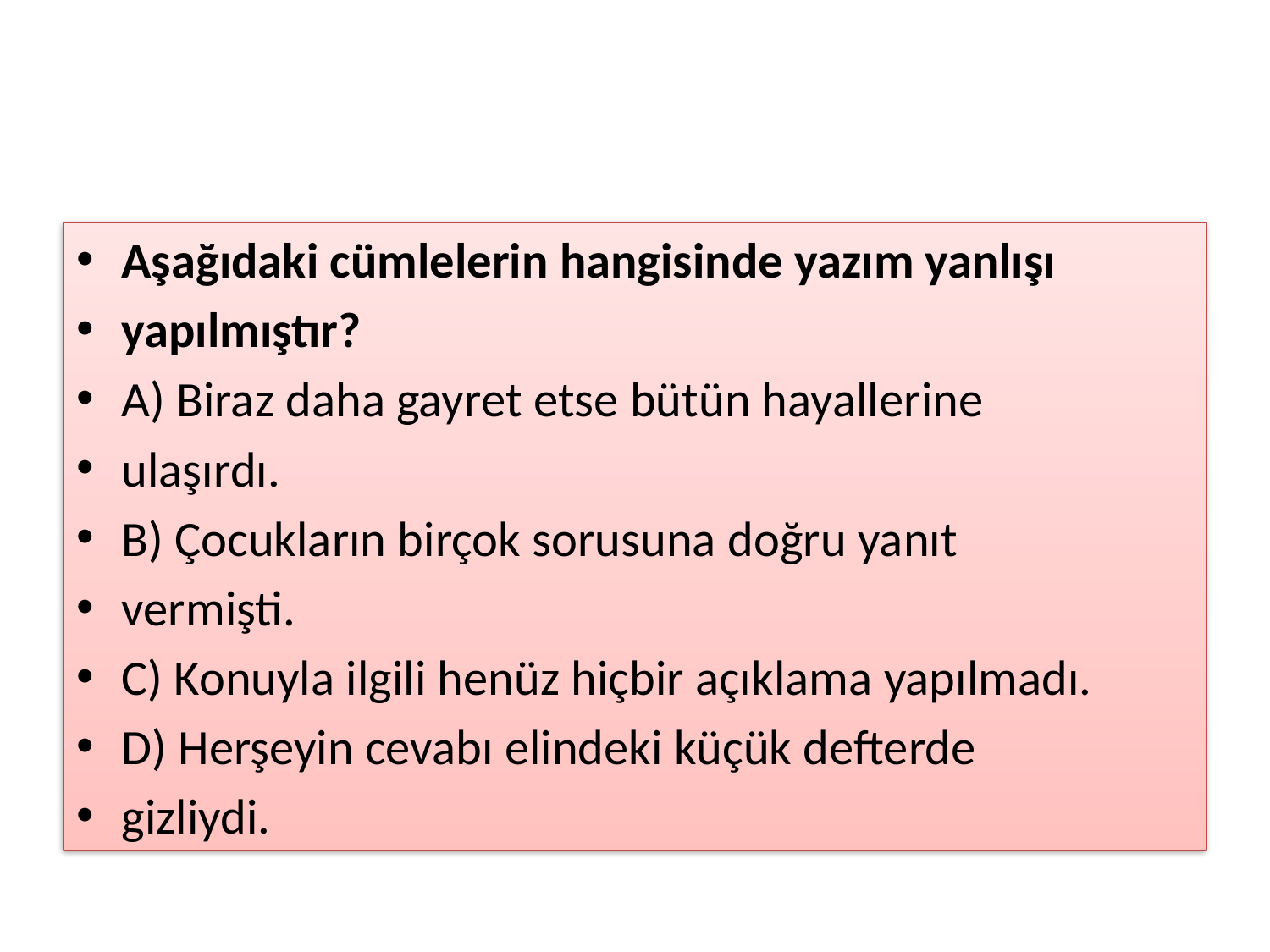

#
Aşağıdaki cümlelerin hangisinde yazım yanlışı
yapılmıştır?
A) Biraz daha gayret etse bütün hayallerine
ulaşırdı.
B) Çocukların birçok sorusuna doğru yanıt
vermişti.
C) Konuyla ilgili henüz hiçbir açıklama yapılmadı.
D) Herşeyin cevabı elindeki küçük defterde
gizliydi.